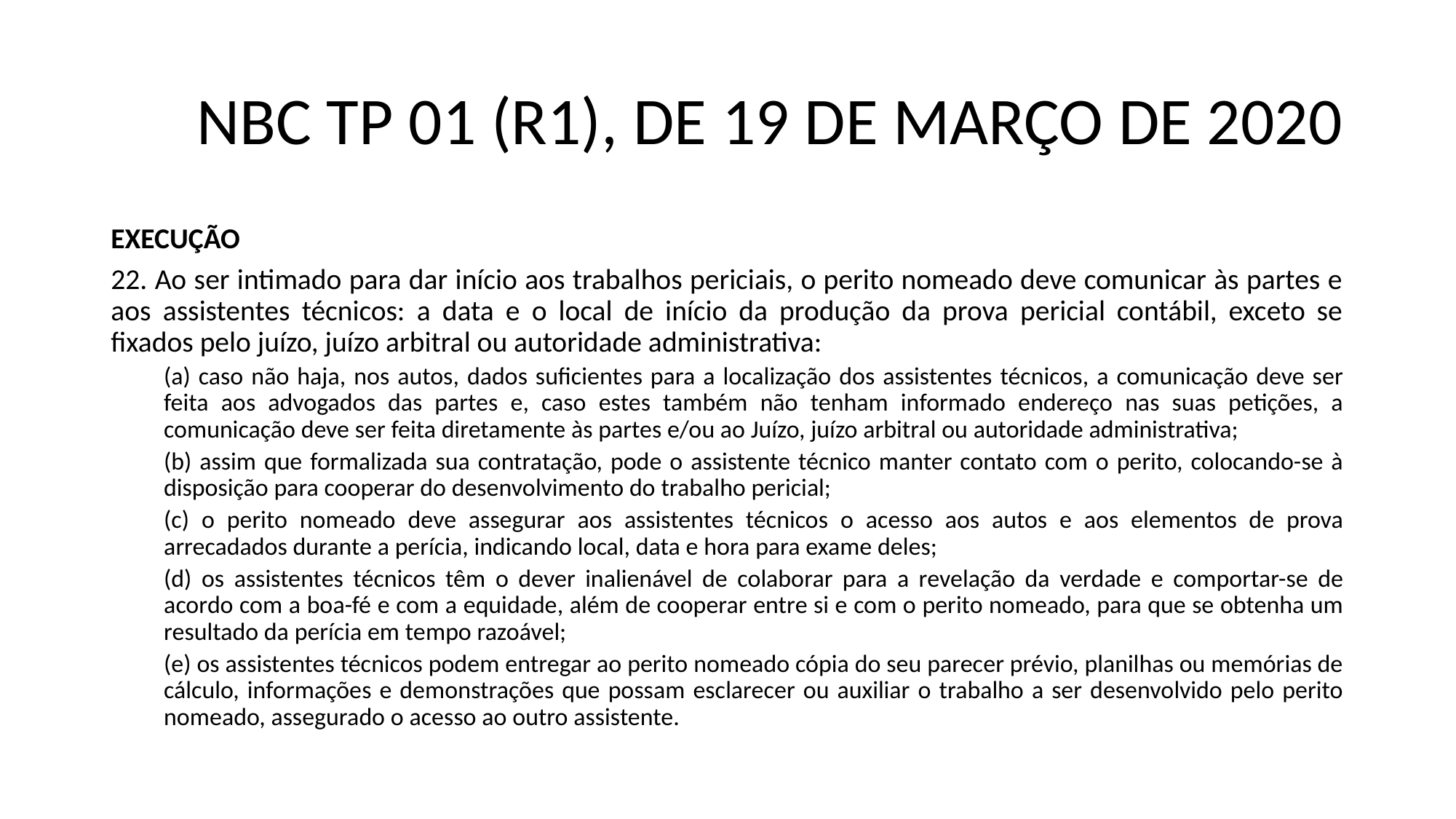

# NBC TP 01 (R1), DE 19 DE MARÇO DE 2020
EXECUÇÃO
22. Ao ser intimado para dar início aos trabalhos periciais, o perito nomeado deve comunicar às partes e aos assistentes técnicos: a data e o local de início da produção da prova pericial contábil, exceto se fixados pelo juízo, juízo arbitral ou autoridade administrativa:
(a) caso não haja, nos autos, dados suficientes para a localização dos assistentes técnicos, a comunicação deve ser feita aos advogados das partes e, caso estes também não tenham informado endereço nas suas petições, a comunicação deve ser feita diretamente às partes e/ou ao Juízo, juízo arbitral ou autoridade administrativa;
(b) assim que formalizada sua contratação, pode o assistente técnico manter contato com o perito, colocando-se à disposição para cooperar do desenvolvimento do trabalho pericial;
(c) o perito nomeado deve assegurar aos assistentes técnicos o acesso aos autos e aos elementos de prova arrecadados durante a perícia, indicando local, data e hora para exame deles;
(d) os assistentes técnicos têm o dever inalienável de colaborar para a revelação da verdade e comportar-se de acordo com a boa-fé e com a equidade, além de cooperar entre si e com o perito nomeado, para que se obtenha um resultado da perícia em tempo razoável;
(e) os assistentes técnicos podem entregar ao perito nomeado cópia do seu parecer prévio, planilhas ou memórias de cálculo, informações e demonstrações que possam esclarecer ou auxiliar o trabalho a ser desenvolvido pelo perito nomeado, assegurado o acesso ao outro assistente.